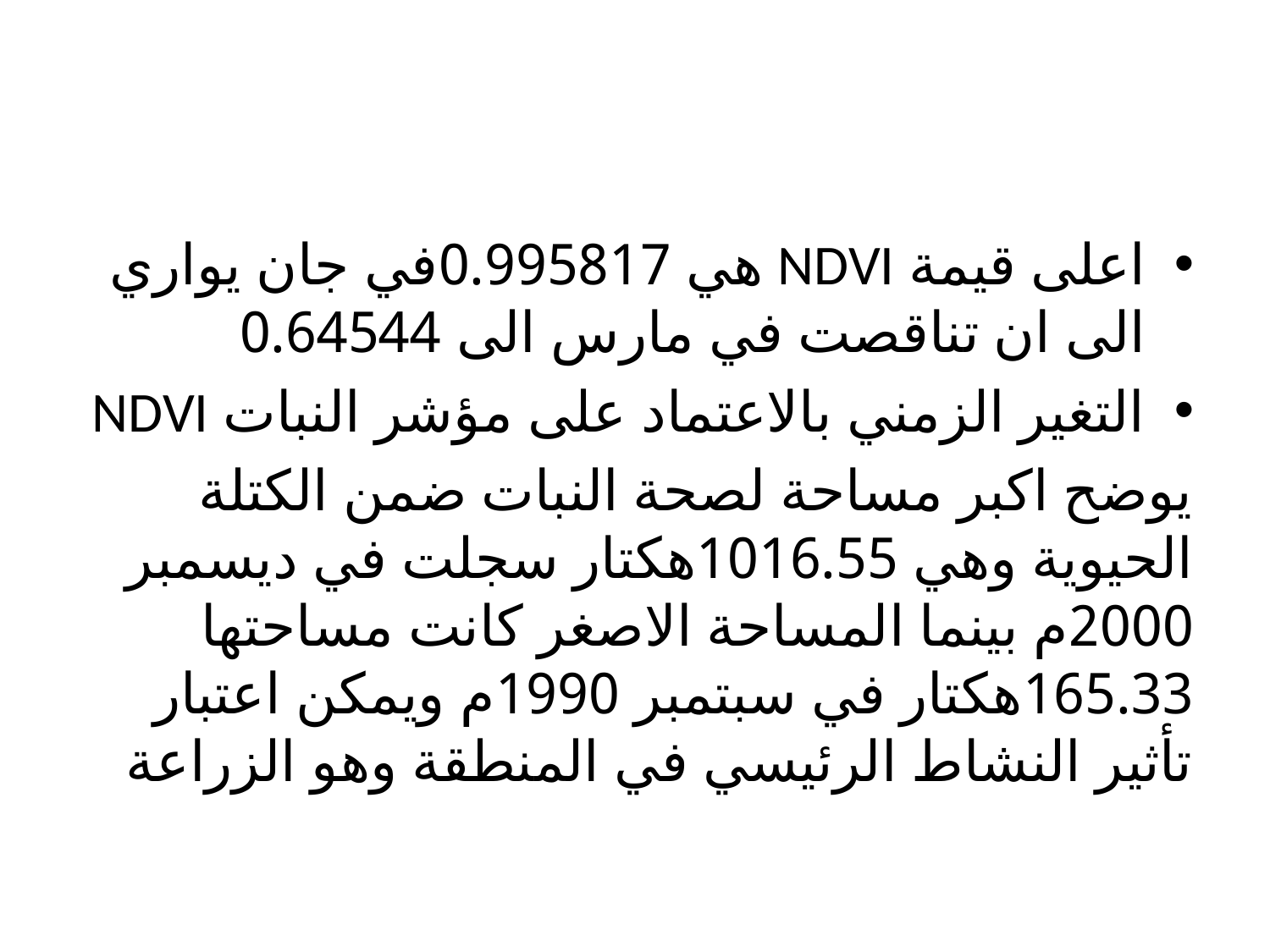

اعلى قيمة NDVI هي 0.995817في جان يواري الى ان تناقصت في مارس الى 0.64544
التغير الزمني بالاعتماد على مؤشر النبات NDVI
يوضح اكبر مساحة لصحة النبات ضمن الكتلة الحيوية وهي 1016.55هكتار سجلت في ديسمبر 2000م بينما المساحة الاصغر كانت مساحتها 165.33هكتار في سبتمبر 1990م ويمكن اعتبار تأثير النشاط الرئيسي في المنطقة وهو الزراعة